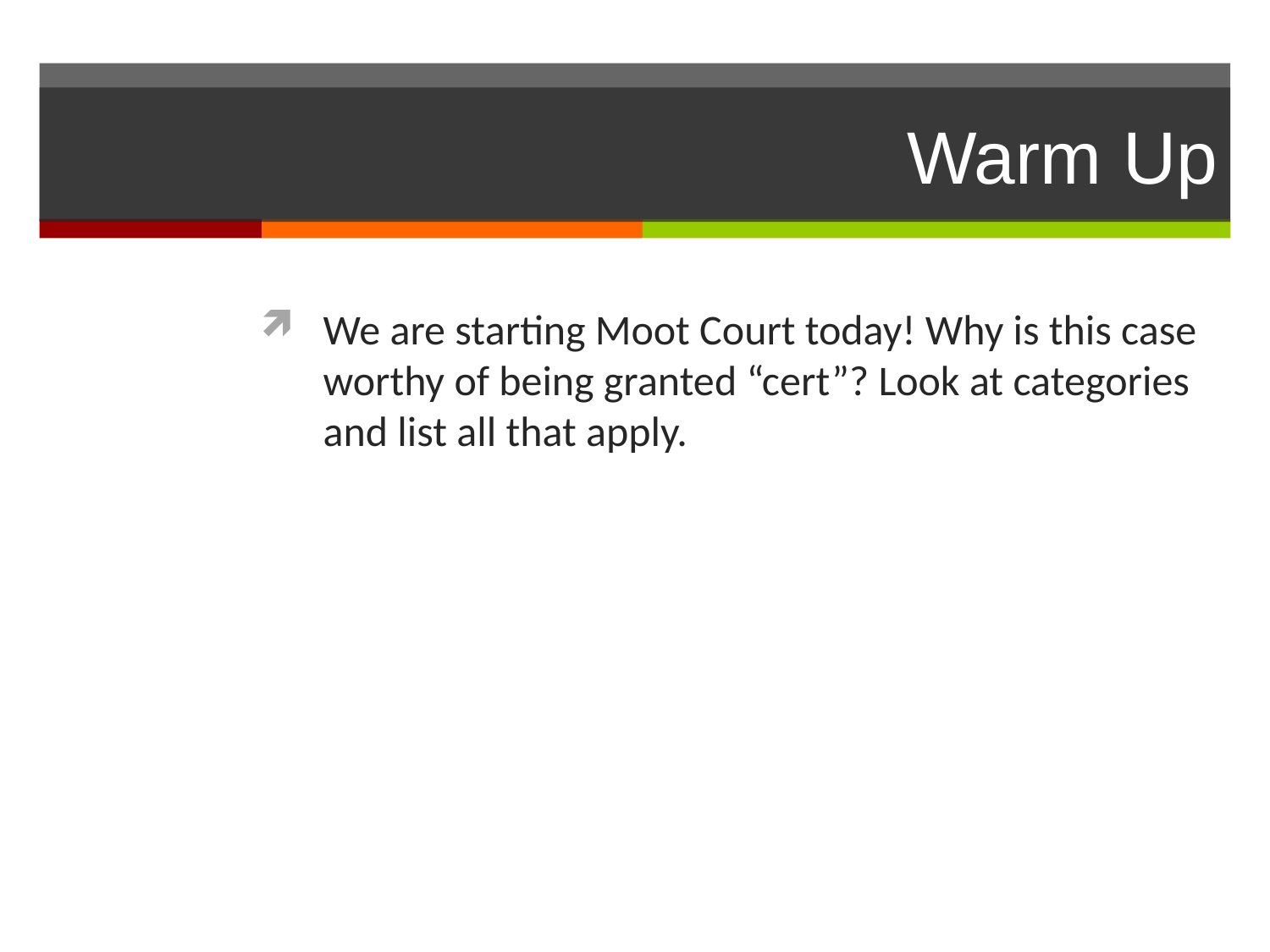

# Warm Up
We are starting Moot Court today! Why is this case worthy of being granted “cert”? Look at categories and list all that apply.